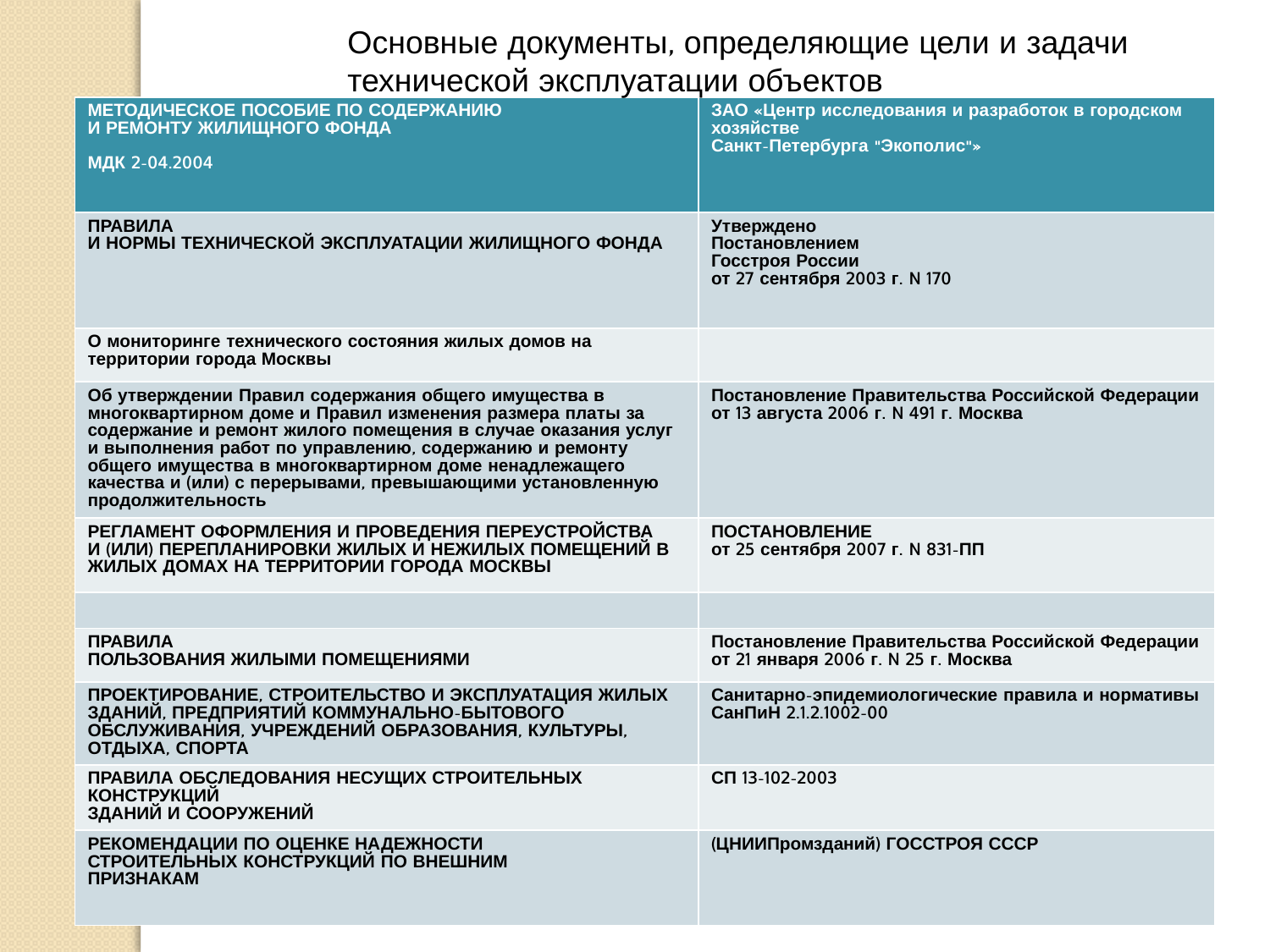

Основные документы, определяющие цели и задачи технической эксплуатации объектов
| МЕТОДИЧЕСКОЕ ПОСОБИЕ ПО СОДЕРЖАНИЮ И РЕМОНТУ ЖИЛИЩНОГО ФОНДА   МДК 2-04.2004 | ЗАО «Центр исследования и разработок в городском хозяйстве Санкт-Петербурга "Экополис"» |
| --- | --- |
| ПРАВИЛА И НОРМЫ ТЕХНИЧЕСКОЙ ЭКСПЛУАТАЦИИ ЖИЛИЩНОГО ФОНДА | Утверждено Постановлением Госстроя России от 27 сентября 2003 г. N 170 |
| О мониторинге технического состояния жилых домов на территории города Москвы |  |
| Об утверждении Правил содержания общего имущества в многоквартирном доме и Правил изменения размера платы за содержание и ремонт жилого помещения в случае оказания услуг и выполнения работ по управлению, содержанию и ремонту общего имущества в многоквартирном доме ненадлежащего качества и (или) с перерывами, превышающими установленную продолжительность | Постановление Правительства Российской Федерации от 13 августа 2006 г. N 491 г. Москва |
| РЕГЛАМЕНТ ОФОРМЛЕНИЯ И ПРОВЕДЕНИЯ ПЕРЕУСТРОЙСТВА И (ИЛИ) ПЕРЕПЛАНИРОВКИ ЖИЛЫХ И НЕЖИЛЫХ ПОМЕЩЕНИЙ В ЖИЛЫХ ДОМАХ НА ТЕРРИТОРИИ ГОРОДА МОСКВЫ | ПОСТАНОВЛЕНИЕ от 25 сентября 2007 г. N 831-ПП |
|  |  |
| ПРАВИЛА ПОЛЬЗОВАНИЯ ЖИЛЫМИ ПОМЕЩЕНИЯМИ | Постановление Правительства Российской Федерации от 21 января 2006 г. N 25 г. Москва |
| ПРОЕКТИРОВАНИЕ, СТРОИТЕЛЬСТВО И ЭКСПЛУАТАЦИЯ ЖИЛЫХ ЗДАНИЙ, ПРЕДПРИЯТИЙ КОММУНАЛЬНО-БЫТОВОГО ОБСЛУЖИВАНИЯ, УЧРЕЖДЕНИЙ ОБРАЗОВАНИЯ, КУЛЬТУРЫ, ОТДЫХА, СПОРТА | Санитарно-эпидемиологические правила и нормативы СанПиН 2.1.2.1002-00 |
| ПРАВИЛА ОБСЛЕДОВАНИЯ НЕСУЩИХ СТРОИТЕЛЬНЫХ КОНСТРУКЦИЙ ЗДАНИЙ И СООРУЖЕНИЙ | СП 13-102-2003 |
| РЕКОМЕНДАЦИИ ПО ОЦЕНКЕ НАДЕЖНОСТИ СТРОИТЕЛЬНЫХ КОНСТРУКЦИЙ ПО ВНЕШНИМ ПРИЗНАКАМ | (ЦНИИПромзданий) ГОССТРОЯ СССР |